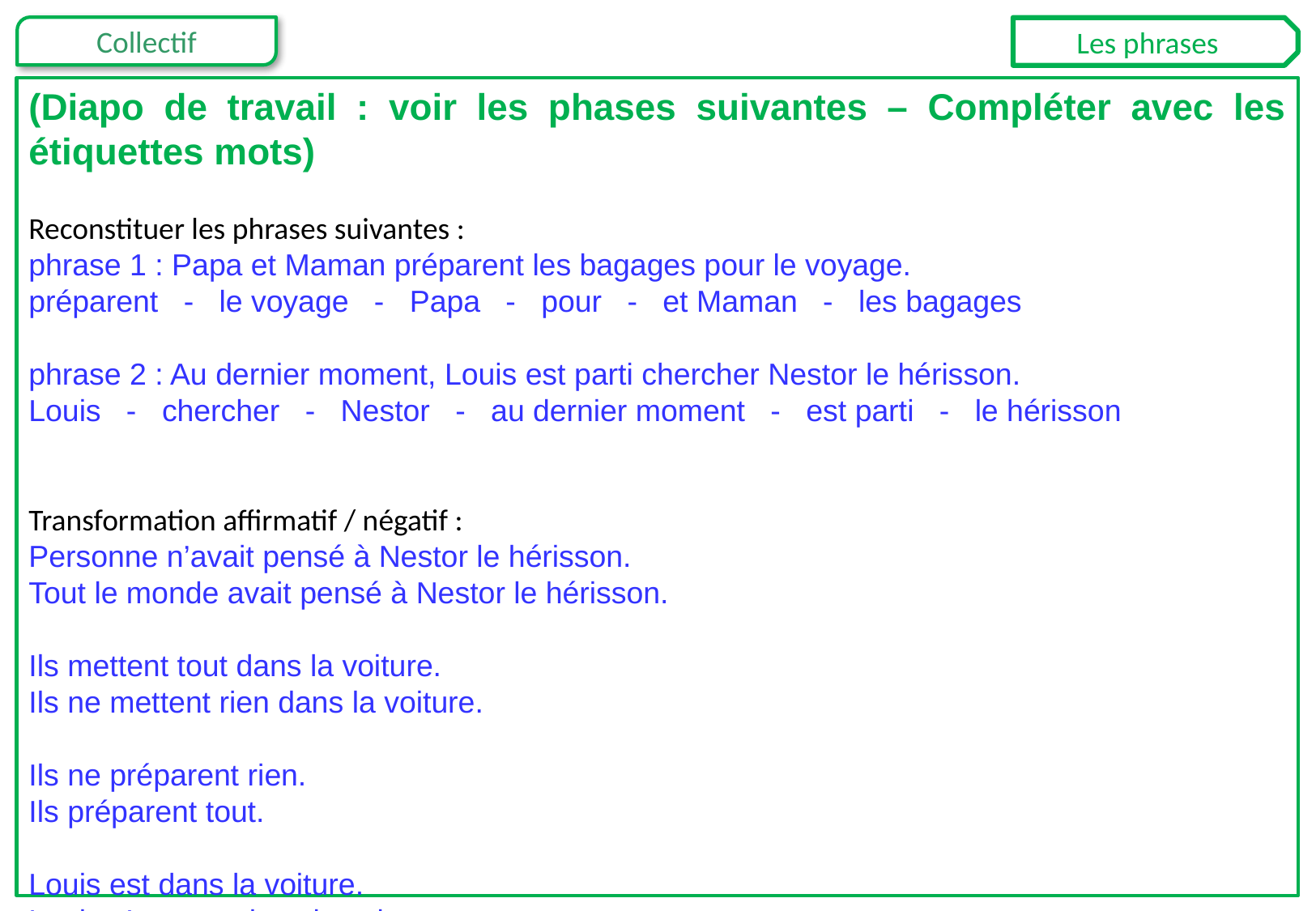

Les phrases
(Diapo de travail : voir les phases suivantes – Compléter avec les étiquettes mots)

Reconstituer les phrases suivantes :
phrase 1 : Papa et Maman préparent les bagages pour le voyage.
préparent   -   le voyage   -   Papa   -   pour   -   et Maman   -   les bagages

phrase 2 : Au dernier moment, Louis est parti chercher Nestor le hérisson.
Louis   -   chercher   -   Nestor   -   au dernier moment   -   est parti   -   le hérisson

Transformation affirmatif / négatif :
Personne n’avait pensé à Nestor le hérisson.
Tout le monde avait pensé à Nestor le hérisson.

Ils mettent tout dans la voiture.
Ils ne mettent rien dans la voiture.

Ils ne préparent rien.
Ils préparent tout.

Louis est dans la voiture.
Louis n’est pas dans la voiture.